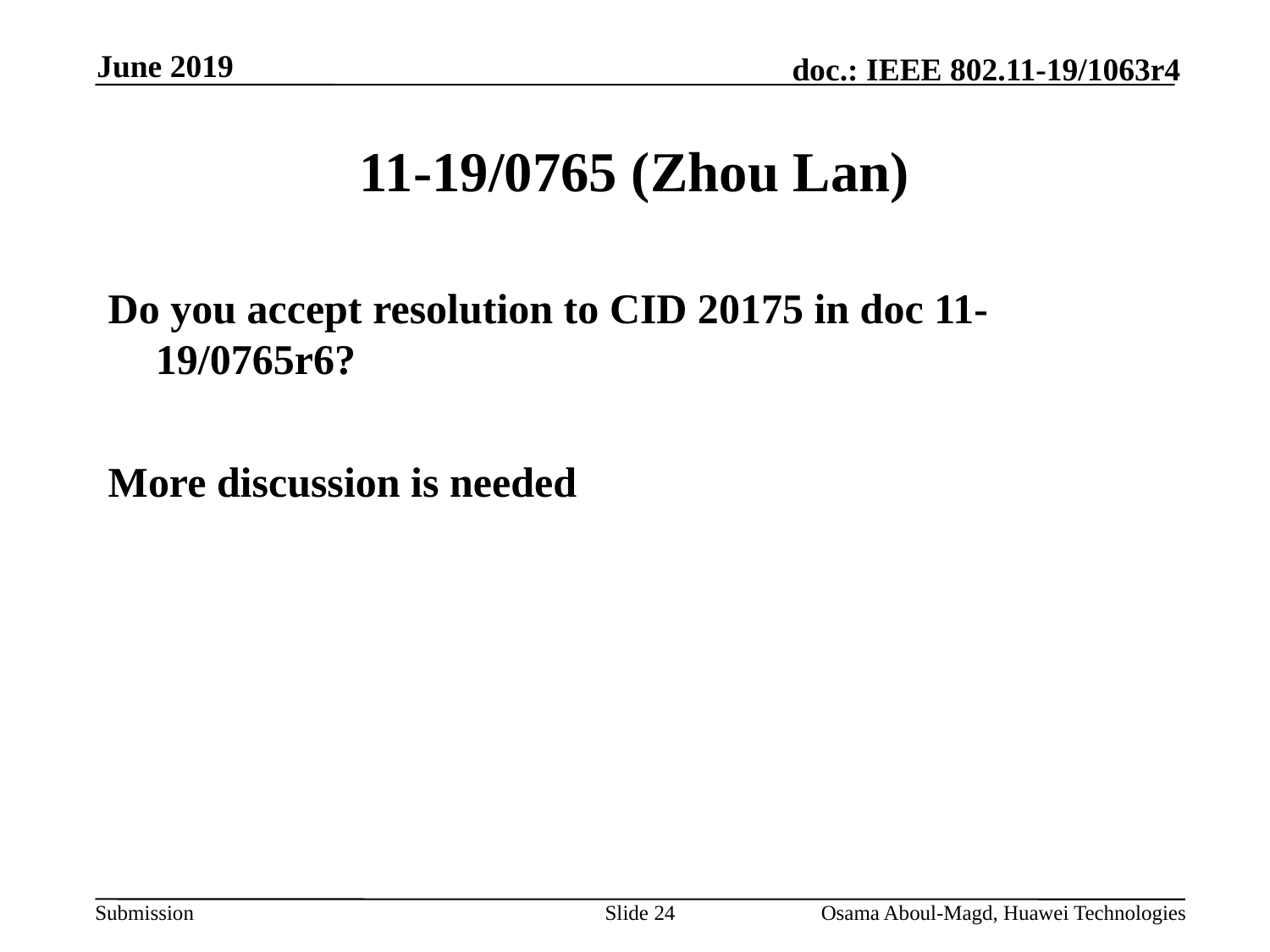

June 2019
# 11-19/0765 (Zhou Lan)
Do you accept resolution to CID 20175 in doc 11-19/0765r6?

More discussion is needed

Slide 24
Osama Aboul-Magd, Huawei Technologies